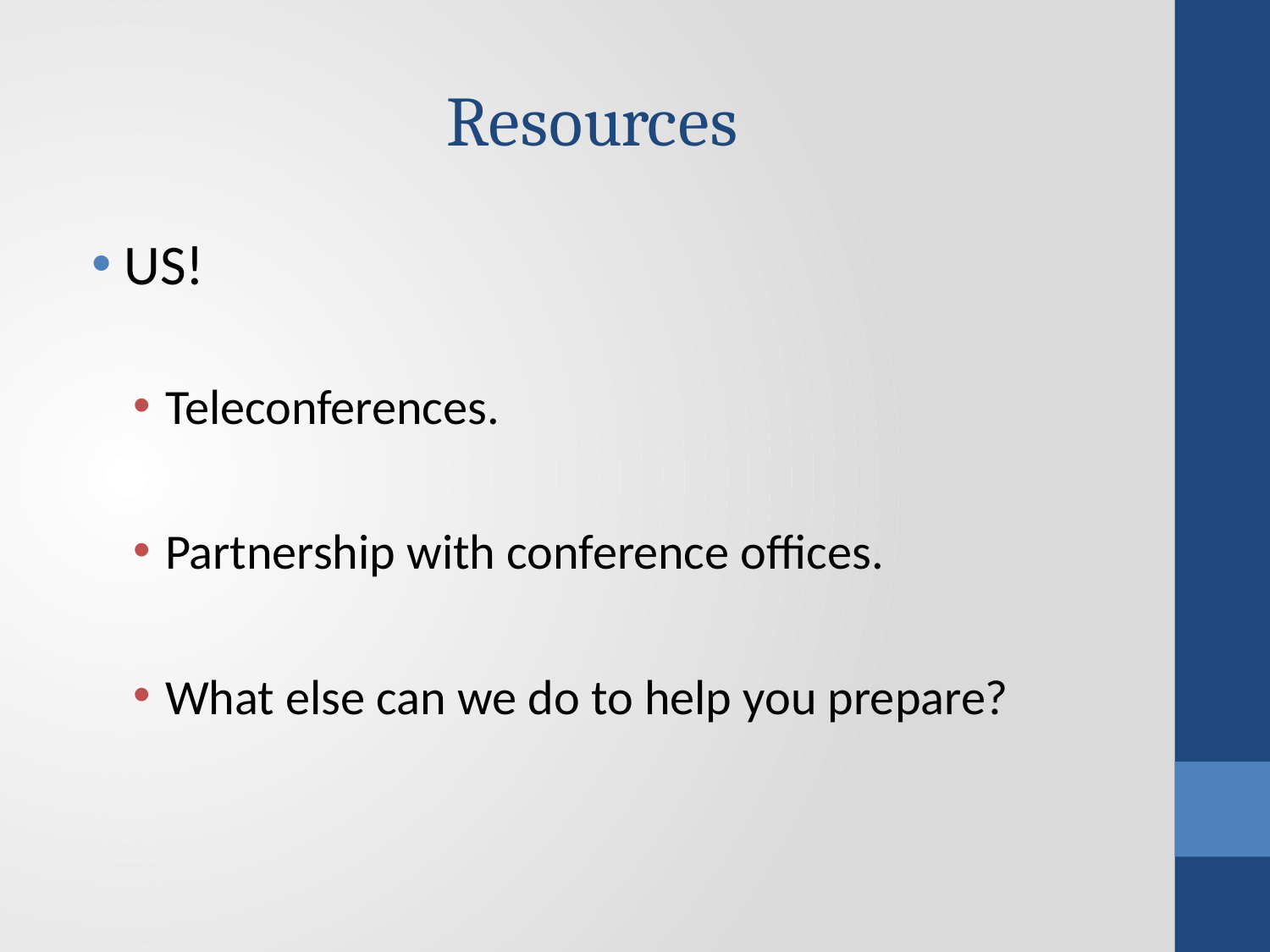

# Resources
US!

Teleconferences.

Partnership with conference offices.

What else can we do to help you prepare?